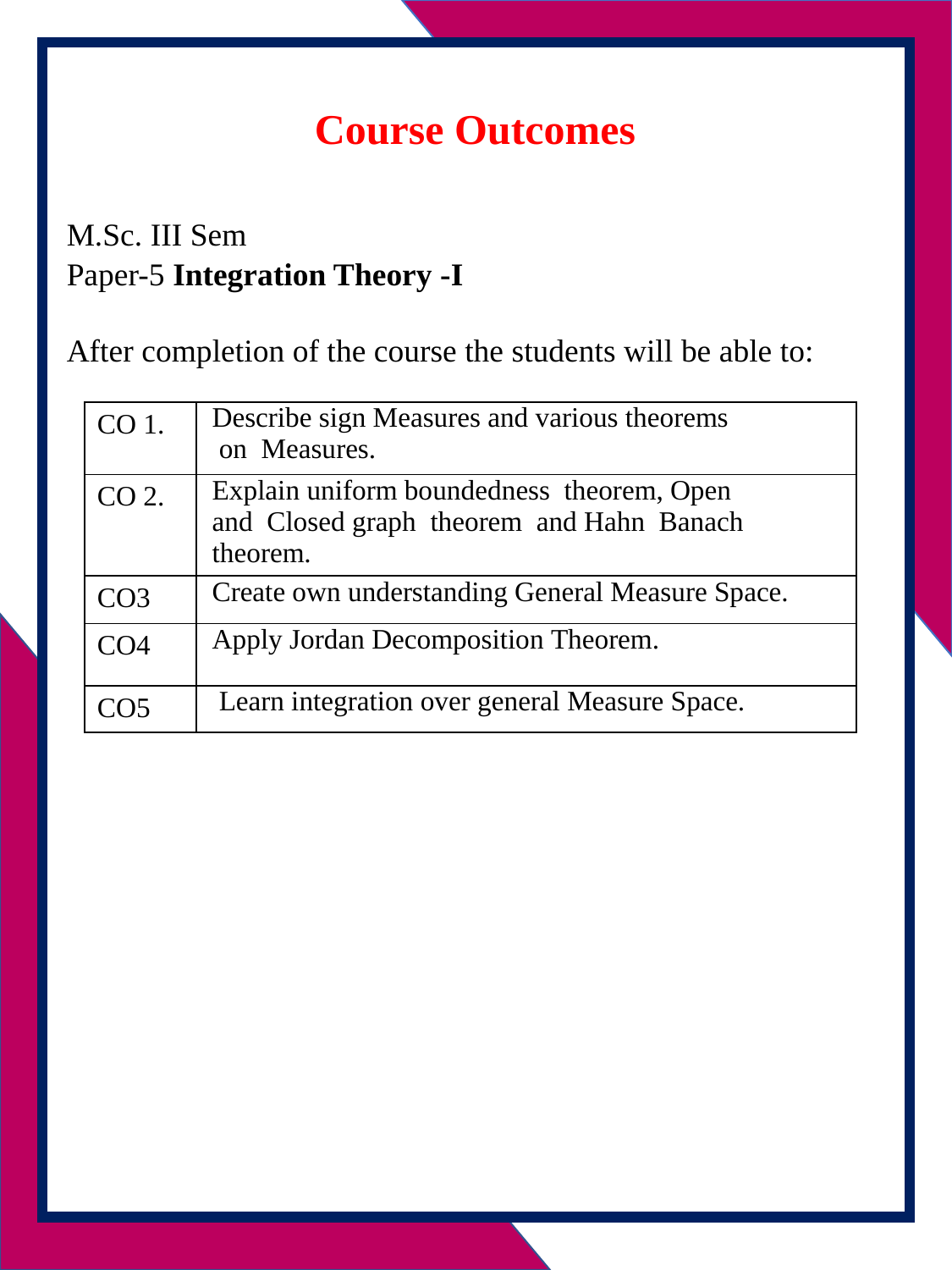

Course Outcomes

M.Sc. III Sem
Paper-5 Integration Theory -I

After completion of the course the students will be able to:

| CO 1. | Describe sign Measures and various theorems   on  Measures. |
| --- | --- |
| CO 2. | Explain uniform boundedness  theorem, Open and  Closed graph  theorem  and Hahn  Banach   theorem. |
| CO3 | Create own understanding General Measure Space. |
| CO4 | Apply Jordan Decomposition Theorem. |
| CO5 | Learn integration over general Measure Space. |